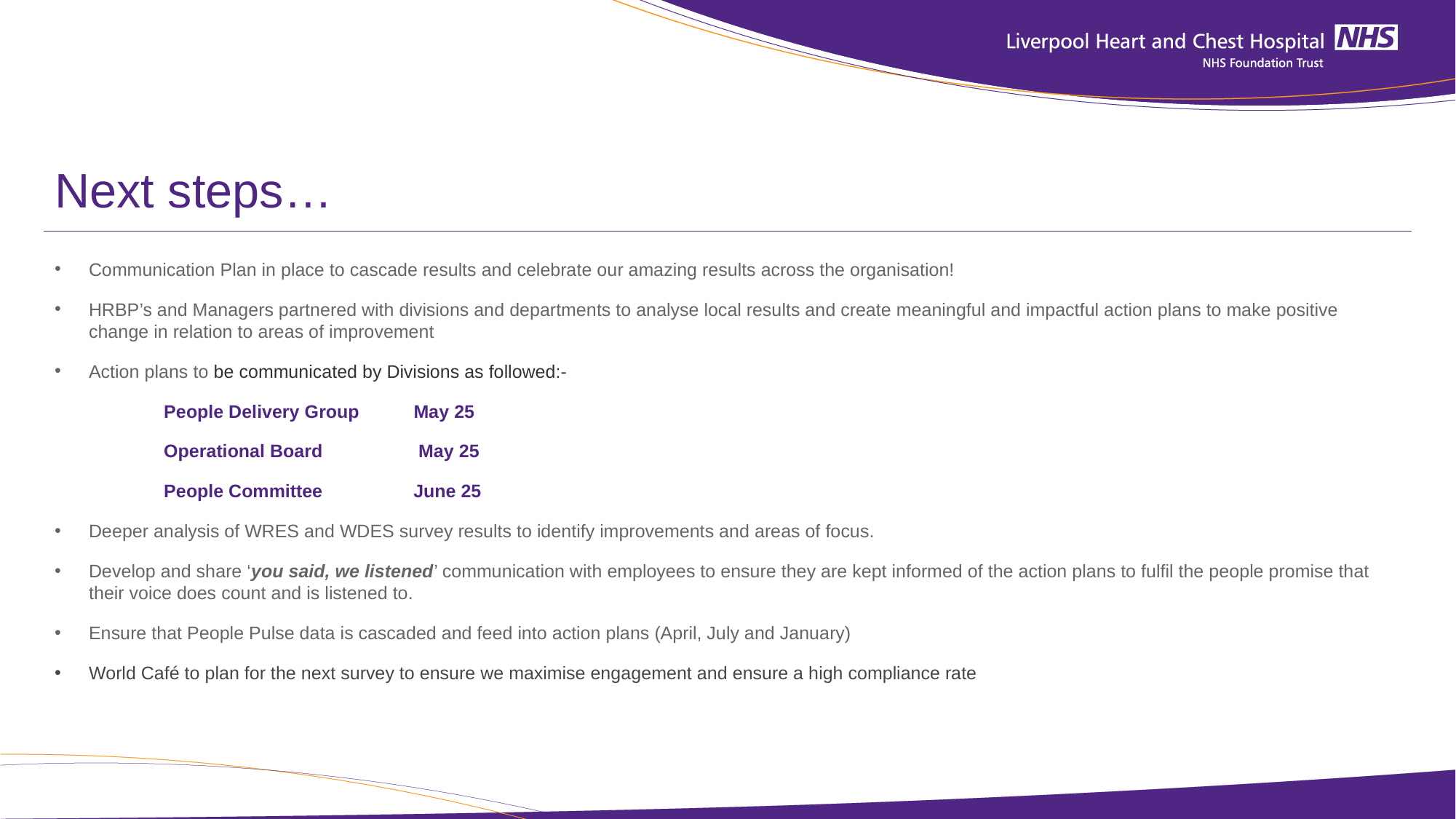

# Next steps…

Communication Plan in place to cascade results and celebrate our amazing results across the organisation!
HRBP’s and Managers partnered with divisions and departments to analyse local results and create meaningful and impactful action plans to make positive change in relation to areas of improvement
Action plans to be communicated by Divisions as followed:-
	People Delivery Group   May 25
	Operational Board	  May 25
	People Committee     June 25
Deeper analysis of WRES and WDES survey results to identify improvements and areas of focus.
Develop and share ‘you said, we listened’ communication with employees to ensure they are kept informed of the action plans to fulfil the people promise that their voice does count and is listened to.
Ensure that People Pulse data is cascaded and feed into action plans (April, July and January)
World Café to plan for the next survey to ensure we maximise engagement and ensure a high compliance rate